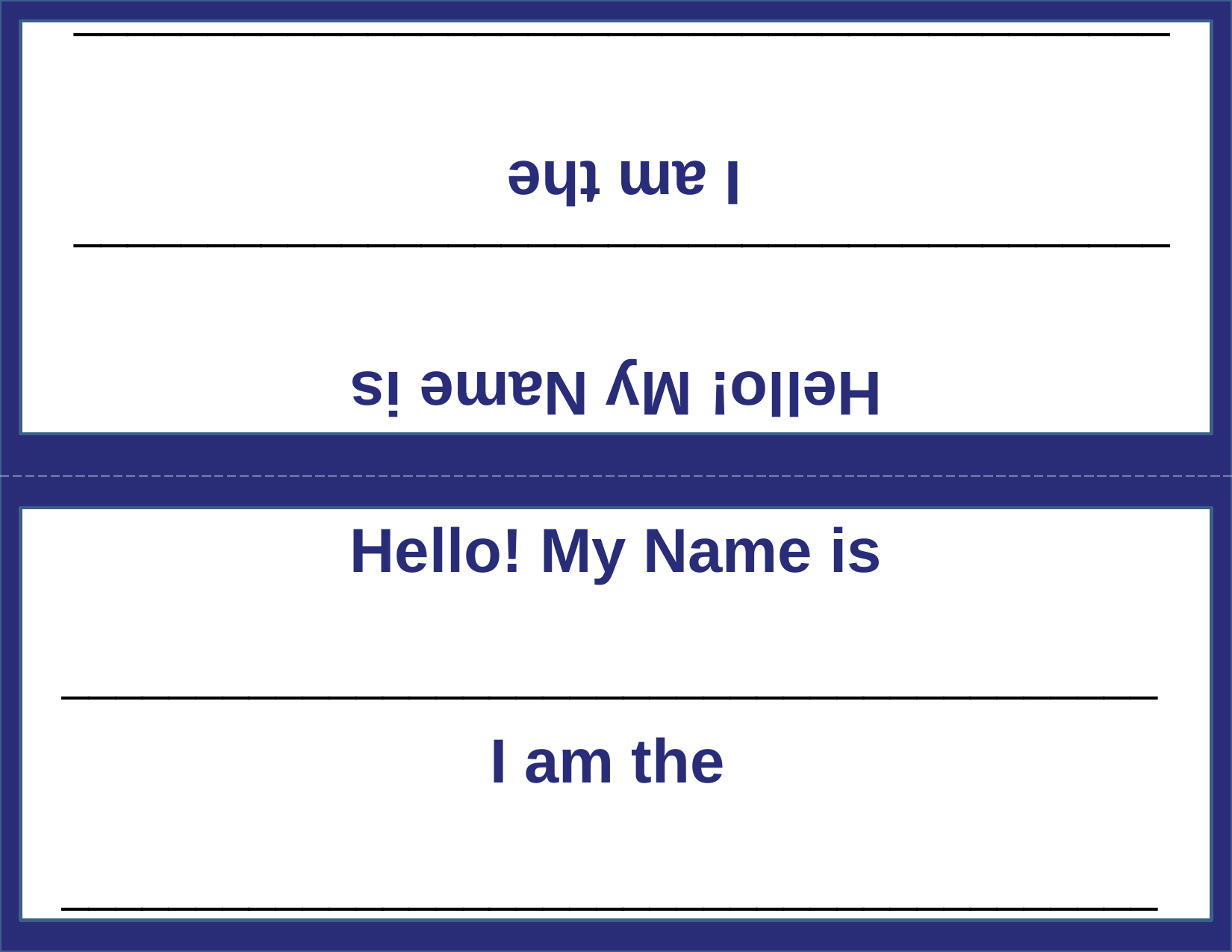

Hello! My Name is

_________________________________________
I am the

_________________________________________

Hello! My Name is

_________________________________________
I am the

_________________________________________